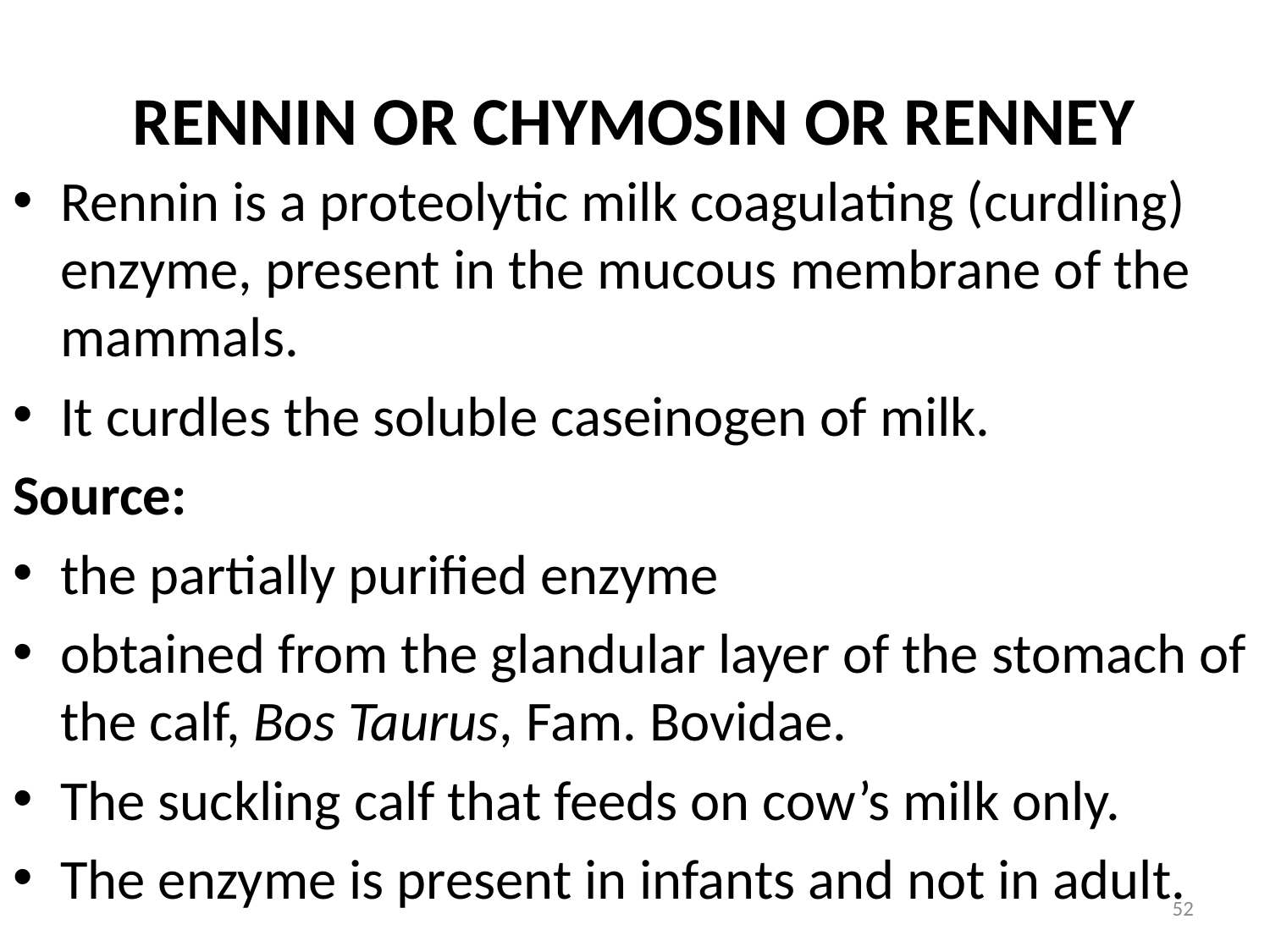

# RENNIN OR CHYMOSIN OR RENNEY
Rennin is a proteolytic milk coagulating (curdling) enzyme, present in the mucous membrane of the mammals.
It curdles the soluble caseinogen of milk.
Source:
the partially purified enzyme
obtained from the glandular layer of the stomach of the calf, Bos Taurus, Fam. Bovidae.
The suckling calf that feeds on cow’s milk only.
The enzyme is present in infants and not in adult.

52